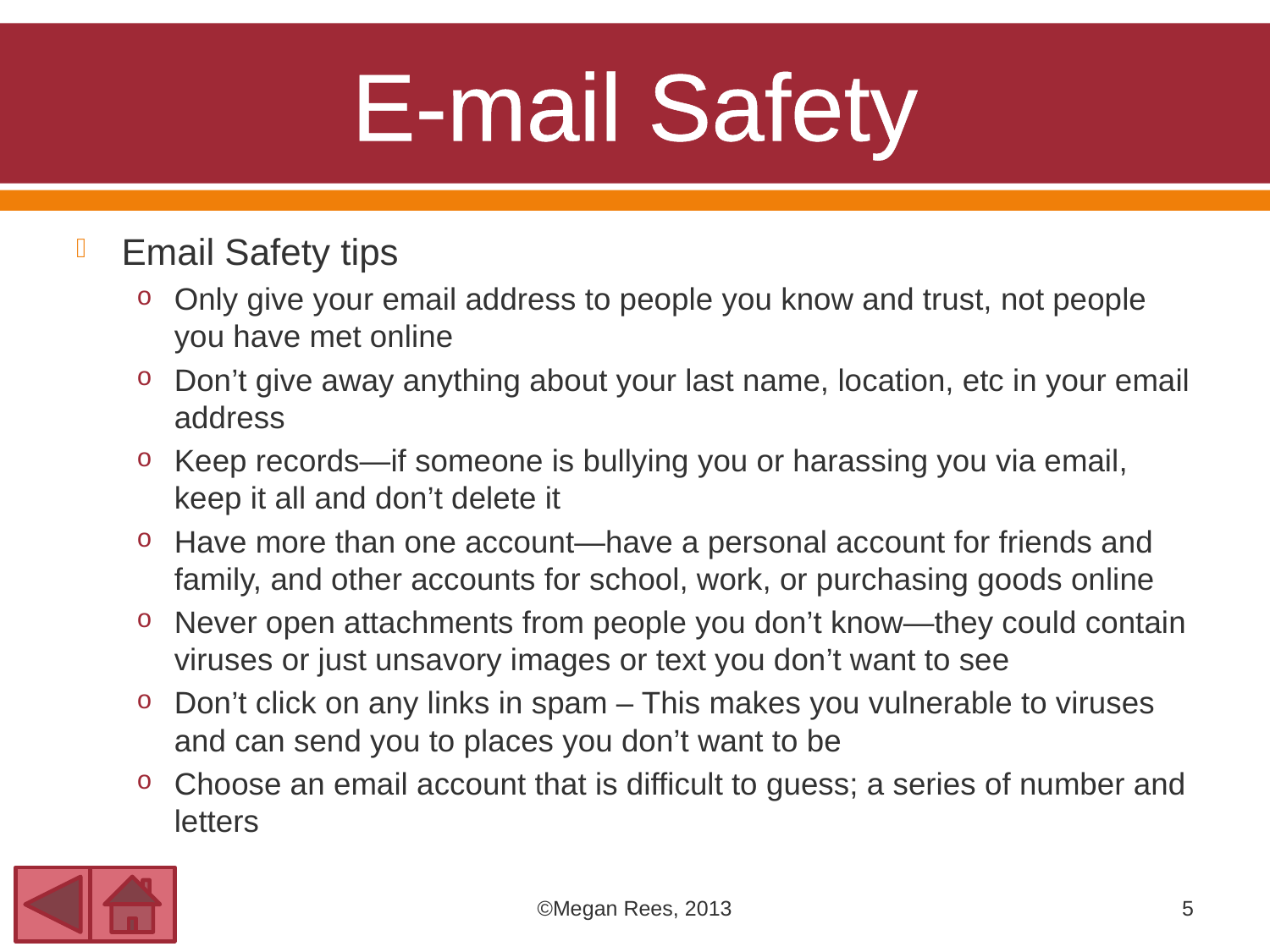

# E-mail Safety
Email Safety tips
Only give your email address to people you know and trust, not people you have met online
Don’t give away anything about your last name, location, etc in your email address
Keep records—if someone is bullying you or harassing you via email, keep it all and don’t delete it
Have more than one account—have a personal account for friends and family, and other accounts for school, work, or purchasing goods online
Never open attachments from people you don’t know—they could contain viruses or just unsavory images or text you don’t want to see
Don’t click on any links in spam – This makes you vulnerable to viruses and can send you to places you don’t want to be
Choose an email account that is difficult to guess; a series of number and letters

©Megan Rees, 2013
5